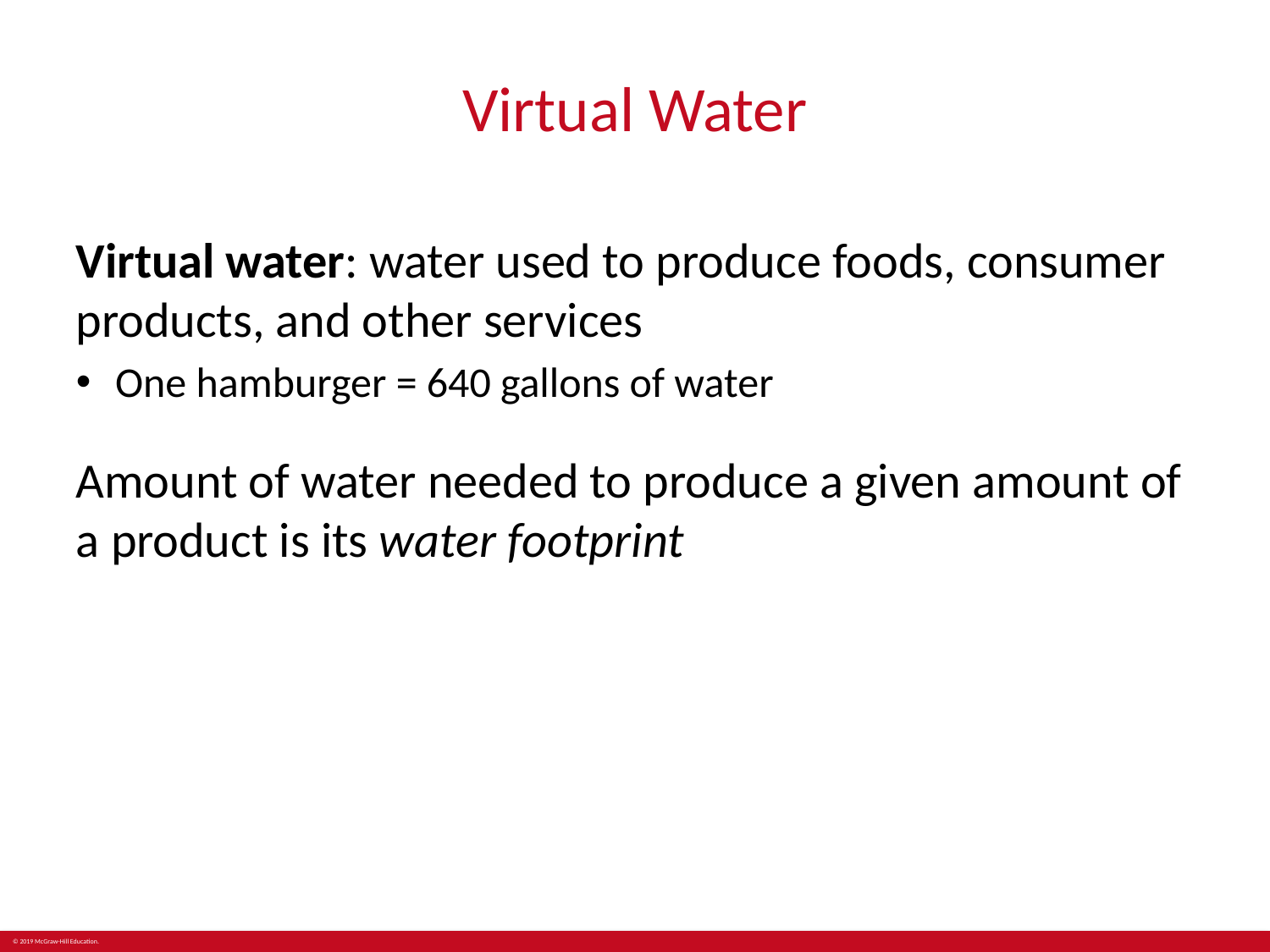

# Virtual Water
Virtual water: water used to produce foods, consumer products, and other services
One hamburger = 640 gallons of water
Amount of water needed to produce a given amount of a product is its water footprint